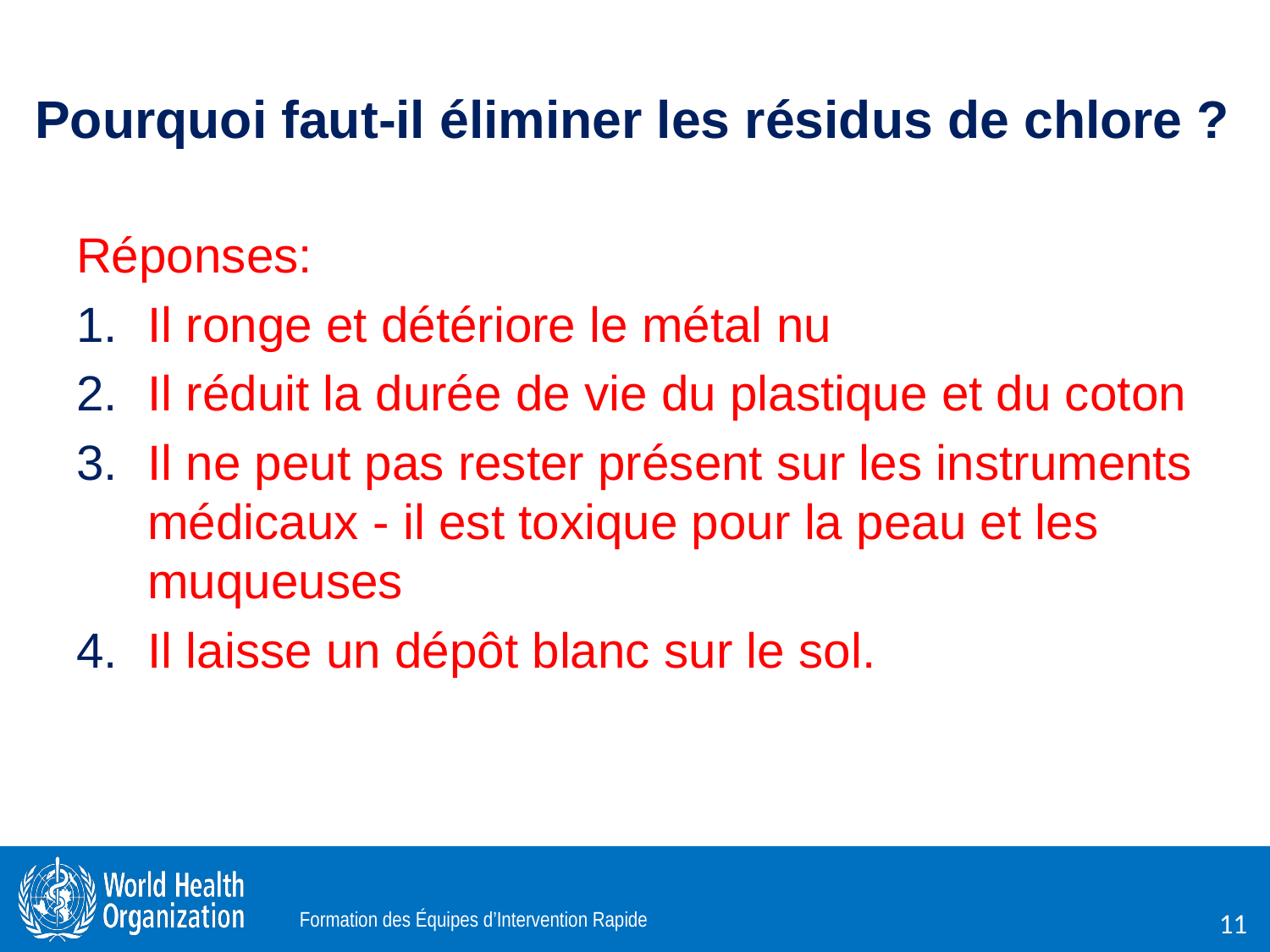

# Pourquoi faut-il éliminer les résidus de chlore ?

Réponses:
Il ronge et détériore le métal nu
Il réduit la durée de vie du plastique et du coton
Il ne peut pas rester présent sur les instruments médicaux - il est toxique pour la peau et les muqueuses
Il laisse un dépôt blanc sur le sol.